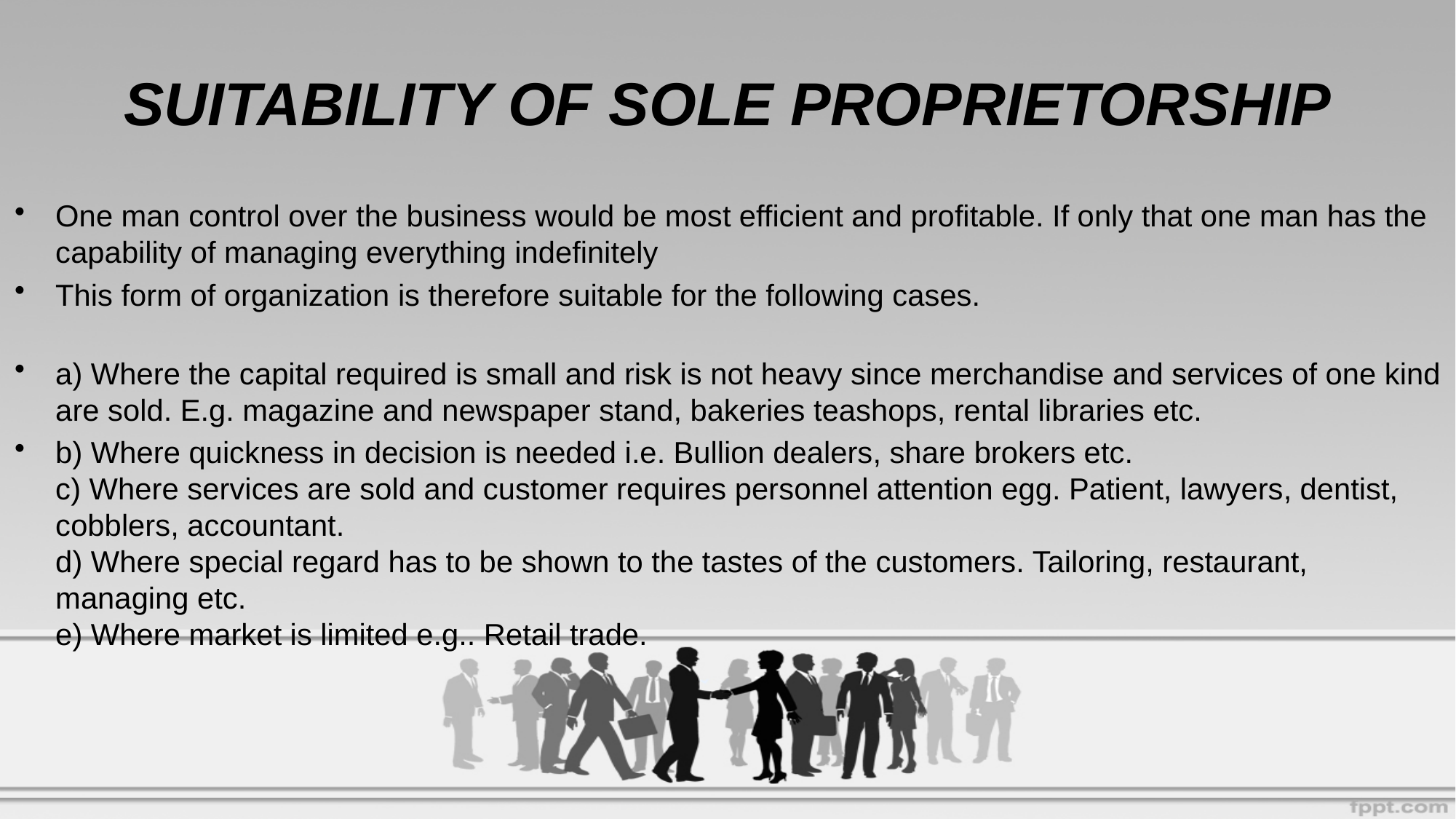

# SUITABILITY OF SOLE PROPRIETORSHIP
One man control over the business would be most efficient and profitable. If only that one man has the capability of managing everything indefinitely
This form of organization is therefore suitable for the following cases.
a) Where the capital required is small and risk is not heavy since merchandise and services of one kind are sold. E.g. magazine and newspaper stand, bakeries teashops, rental libraries etc.
b) Where quickness in decision is needed i.e. Bullion dealers, share brokers etc.
c) Where services are sold and customer requires personnel attention egg. Patient, lawyers, dentist, cobblers, accountant.
d) Where special regard has to be shown to the tastes of the customers. Tailoring, restaurant, managing etc.
e) Where market is limited e.g.. Retail trade.